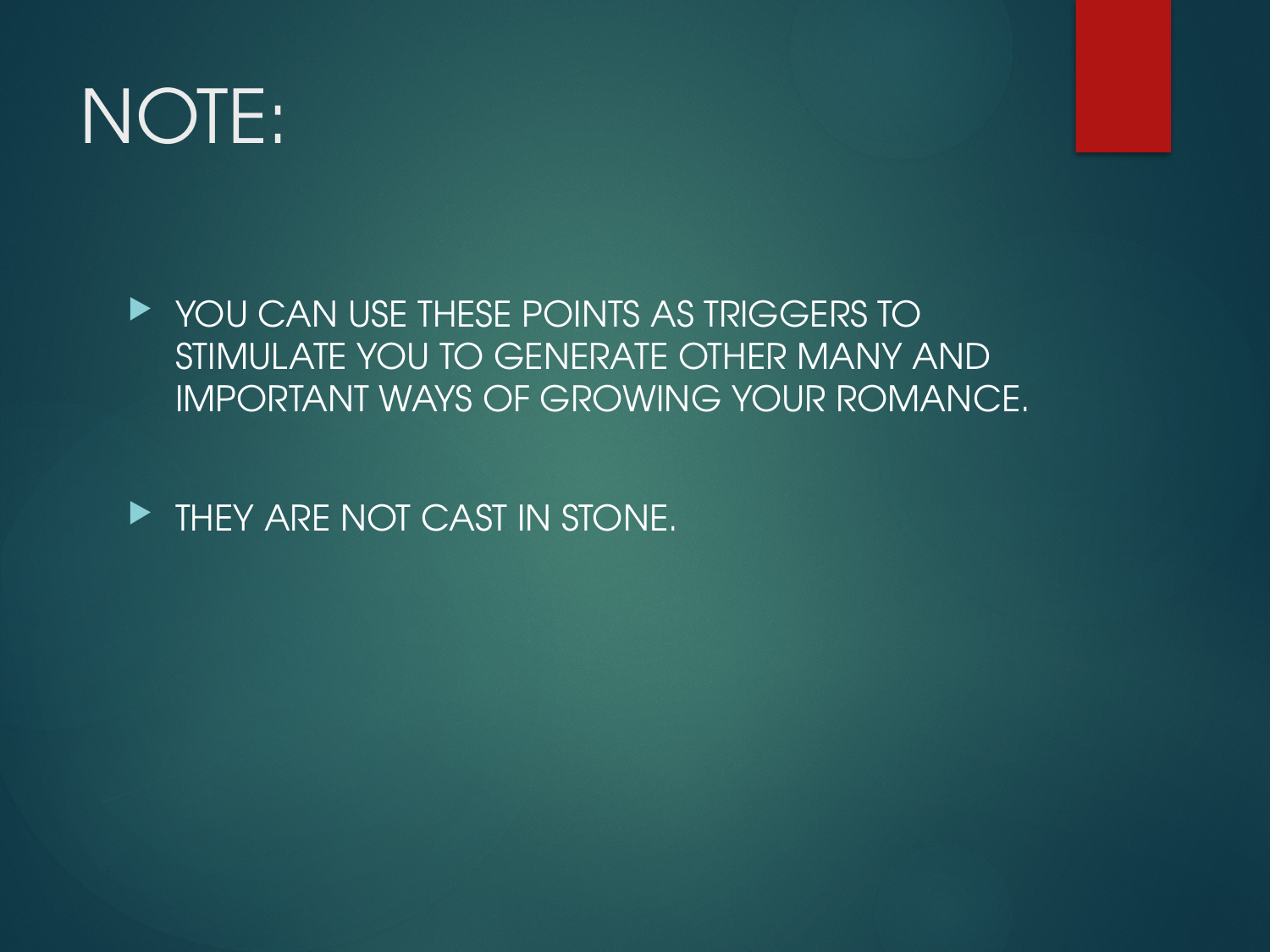

# NOTE:
YOU CAN USE THESE POINTS AS TRIGGERS TO STIMULATE YOU TO GENERATE OTHER MANY AND IMPORTANT WAYS OF GROWING YOUR ROMANCE.

THEY ARE NOT CAST IN STONE.